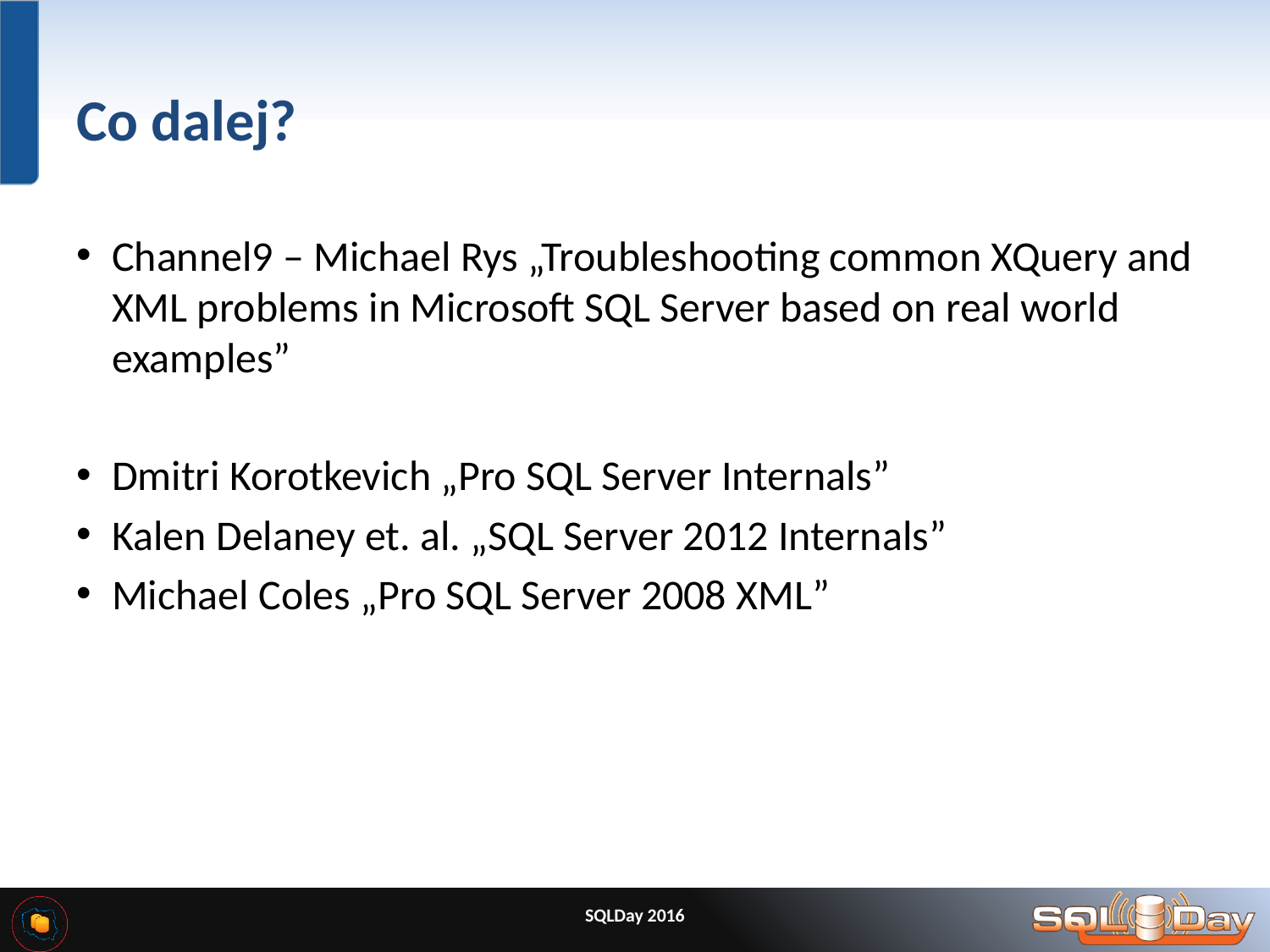

# Co dalej?
Channel9 – Michael Rys „Troubleshooting common XQuery and XML problems in Microsoft SQL Server based on real world examples”

Dmitri Korotkevich „Pro SQL Server Internals”
Kalen Delaney et. al. „SQL Server 2012 Internals”
Michael Coles „Pro SQL Server 2008 XML”